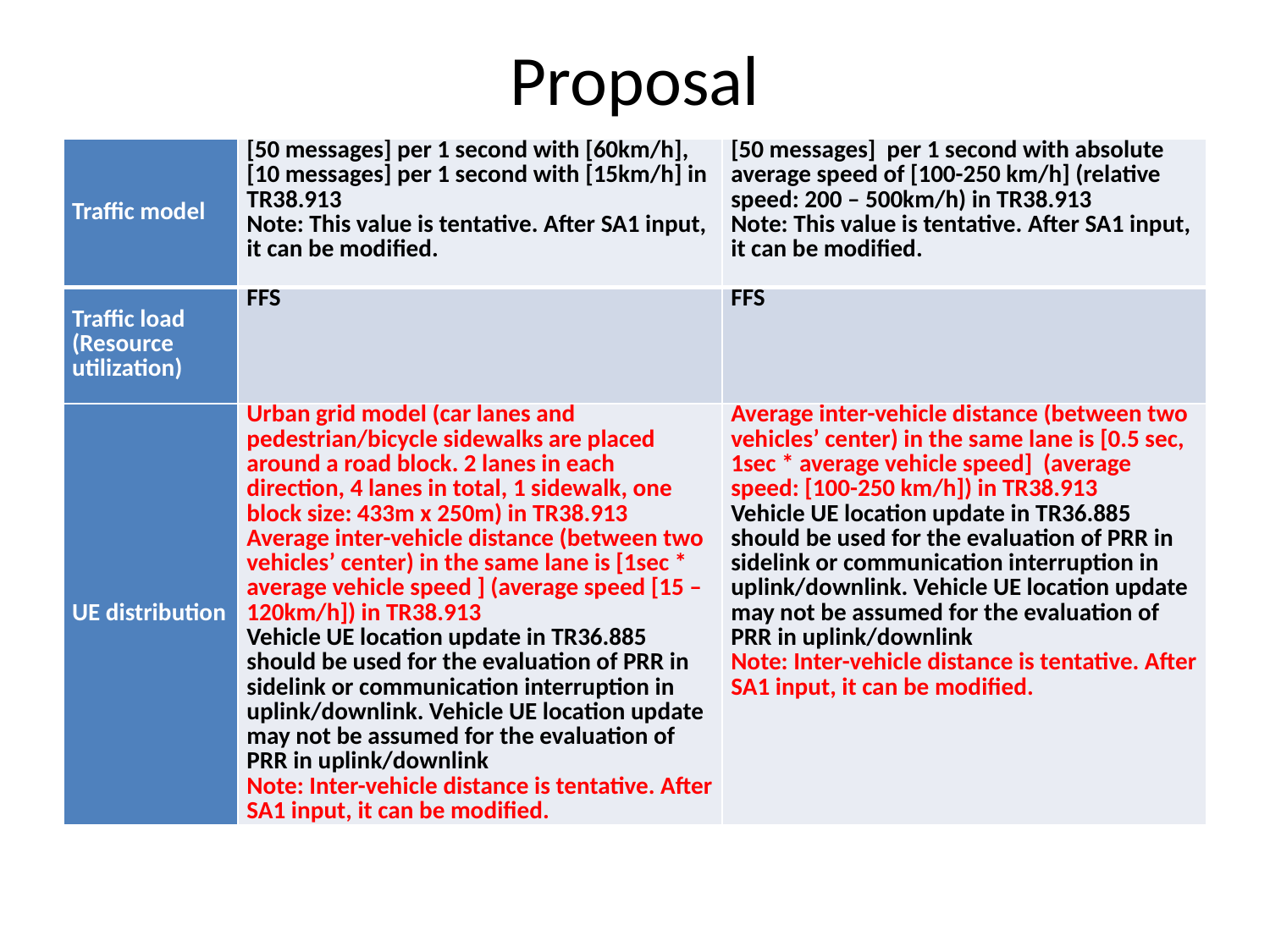

Proposal

| Traffic model | [50 messages] per 1 second with [60km/h], [10 messages] per 1 second with [15km/h] in TR38.913 Note: This value is tentative. After SA1 input, it can be modified. | [50 messages] per 1 second with absolute average speed of [100-250 km/h] (relative speed: 200 – 500km/h) in TR38.913 Note: This value is tentative. After SA1 input, it can be modified. |
| --- | --- | --- |
| Traffic load (Resource utilization) | FFS | FFS |
| UE distribution | Urban grid model (car lanes and pedestrian/bicycle sidewalks are placed around a road block. 2 lanes in each direction, 4 lanes in total, 1 sidewalk, one block size: 433m x 250m) in TR38.913 Average inter-vehicle distance (between two vehicles’ center) in the same lane is [1sec \* average vehicle speed ] (average speed [15 – 120km/h]) in TR38.913 Vehicle UE location update in TR36.885 should be used for the evaluation of PRR in sidelink or communication interruption in uplink/downlink. Vehicle UE location update may not be assumed for the evaluation of PRR in uplink/downlink Note: Inter-vehicle distance is tentative. After SA1 input, it can be modified. | Average inter-vehicle distance (between two vehicles’ center) in the same lane is [0.5 sec, 1sec \* average vehicle speed] (average speed: [100-250 km/h]) in TR38.913 Vehicle UE location update in TR36.885 should be used for the evaluation of PRR in sidelink or communication interruption in uplink/downlink. Vehicle UE location update may not be assumed for the evaluation of PRR in uplink/downlink Note: Inter-vehicle distance is tentative. After SA1 input, it can be modified. |